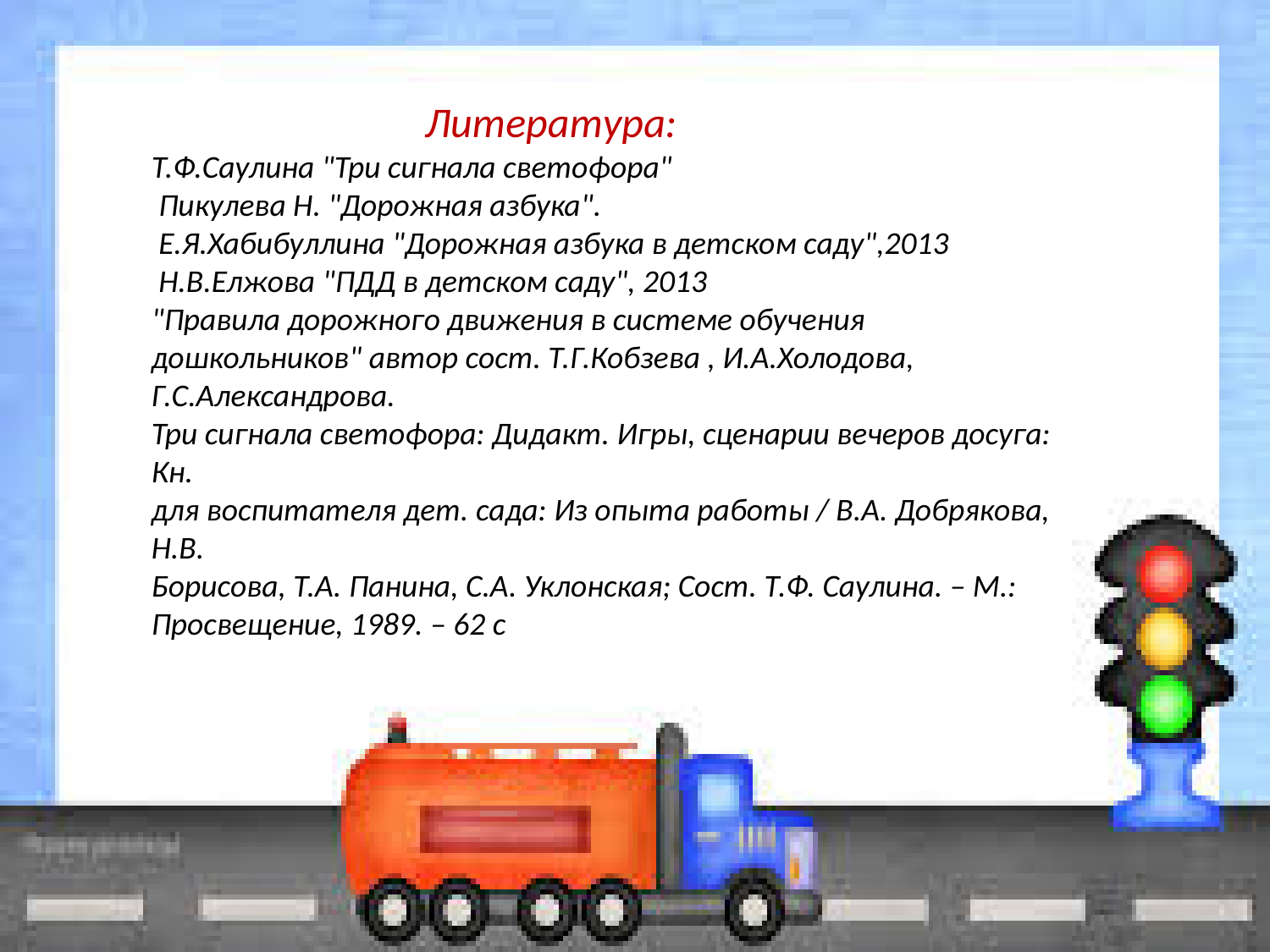

Литература:
Т.Ф.Саулина "Три сигнала светофора"
 Пикулева Н. "Дорожная азбука".
 Е.Я.Хабибуллина "Дорожная азбука в детском саду",2013
 Н.В.Елжова "ПДД в детском саду", 2013
"Правила дорожного движения в системе обучения дошкольников" автор сост. Т.Г.Кобзева , И.А.Холодова, Г.С.Александрова.
Три сигнала светофора: Дидакт. Игры, сценарии вечеров досуга: Кн.
для воспитателя дет. сада: Из опыта работы / В.А. Добрякова, Н.В.
Борисова, Т.А. Панина, С.А. Уклонская; Сост. Т.Ф. Саулина. – М.:
Просвещение, 1989. – 62 с